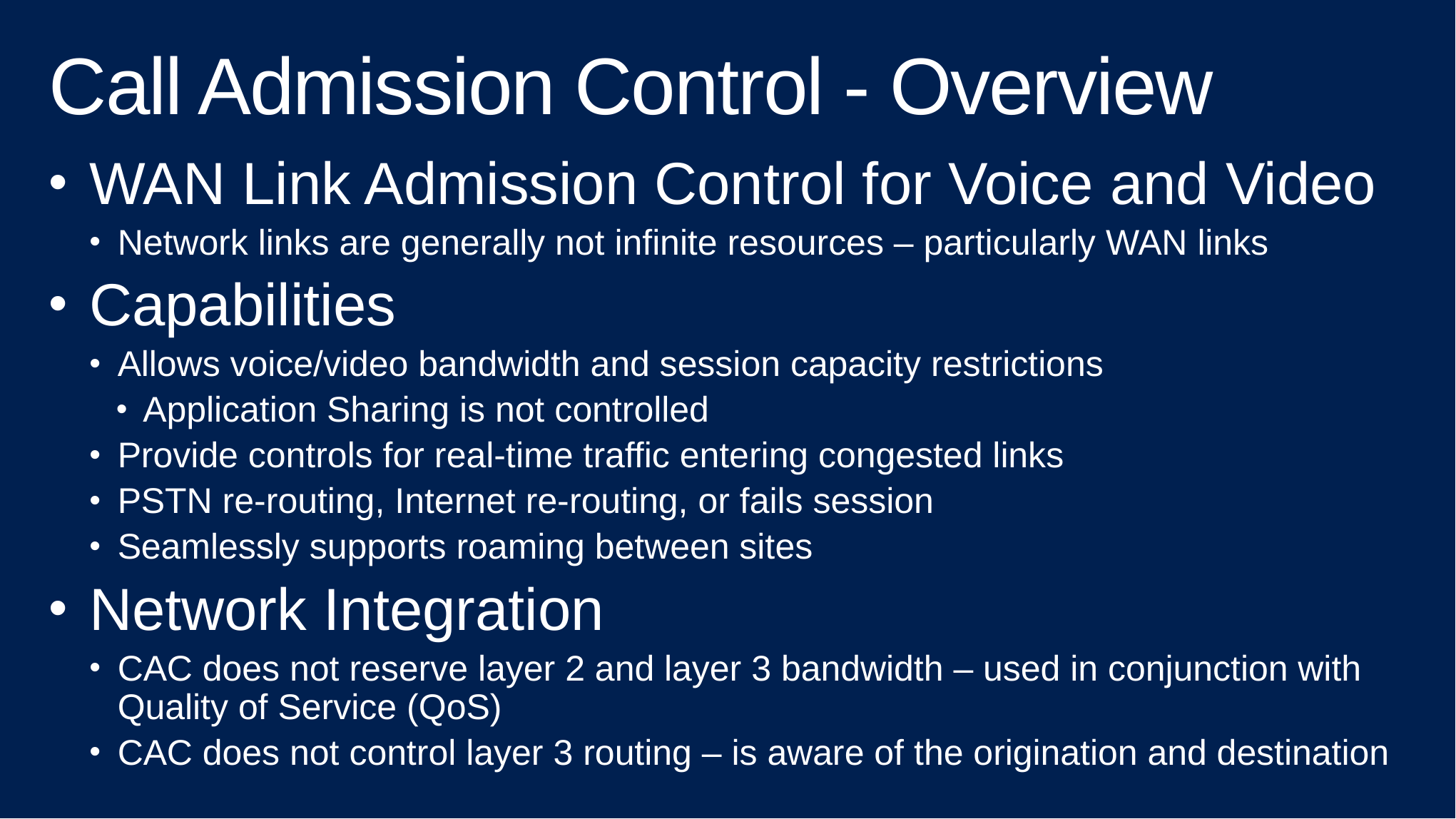

# Call Admission Control - Overview
WAN Link Admission Control for Voice and Video
Network links are generally not infinite resources – particularly WAN links
Capabilities
Allows voice/video bandwidth and session capacity restrictions
Application Sharing is not controlled
Provide controls for real-time traffic entering congested links
PSTN re-routing, Internet re-routing, or fails session
Seamlessly supports roaming between sites
Network Integration
CAC does not reserve layer 2 and layer 3 bandwidth – used in conjunction with Quality of Service (QoS)
CAC does not control layer 3 routing – is aware of the origination and destination